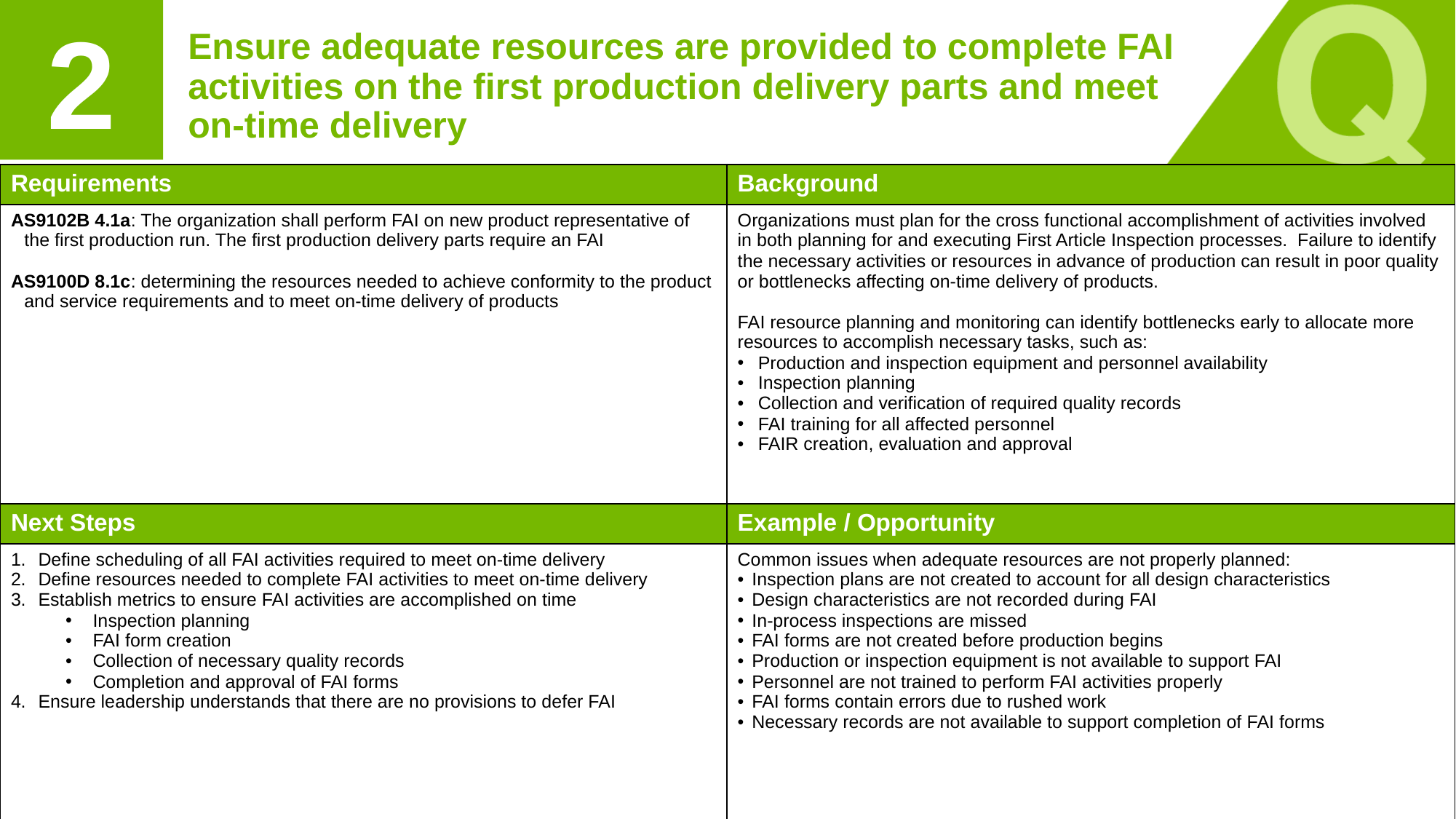

2
# Ensure adequate resources are provided to complete FAI activities on the first production delivery parts and meet on-time delivery
| Requirements | Background |
| --- | --- |
| AS9102B 4.1a: The organization shall perform FAI on new product representative of the first production run. The first production delivery parts require an FAI AS9100D 8.1c: determining the resources needed to achieve conformity to the product and service requirements and to meet on-time delivery of products | Organizations must plan for the cross functional accomplishment of activities involved in both planning for and executing First Article Inspection processes. Failure to identify the necessary activities or resources in advance of production can result in poor quality or bottlenecks affecting on-time delivery of products. FAI resource planning and monitoring can identify bottlenecks early to allocate more resources to accomplish necessary tasks, such as: Production and inspection equipment and personnel availability Inspection planning Collection and verification of required quality records FAI training for all affected personnel FAIR creation, evaluation and approval |
| Next Steps | Example / Opportunity |
| Define scheduling of all FAI activities required to meet on-time delivery Define resources needed to complete FAI activities to meet on-time delivery Establish metrics to ensure FAI activities are accomplished on time Inspection planning FAI form creation Collection of necessary quality records Completion and approval of FAI forms Ensure leadership understands that there are no provisions to defer FAI | Common issues when adequate resources are not properly planned: Inspection plans are not created to account for all design characteristics Design characteristics are not recorded during FAI In-process inspections are missed FAI forms are not created before production begins Production or inspection equipment is not available to support FAI Personnel are not trained to perform FAI activities properly FAI forms contain errors due to rushed work Necessary records are not available to support completion of FAI forms |